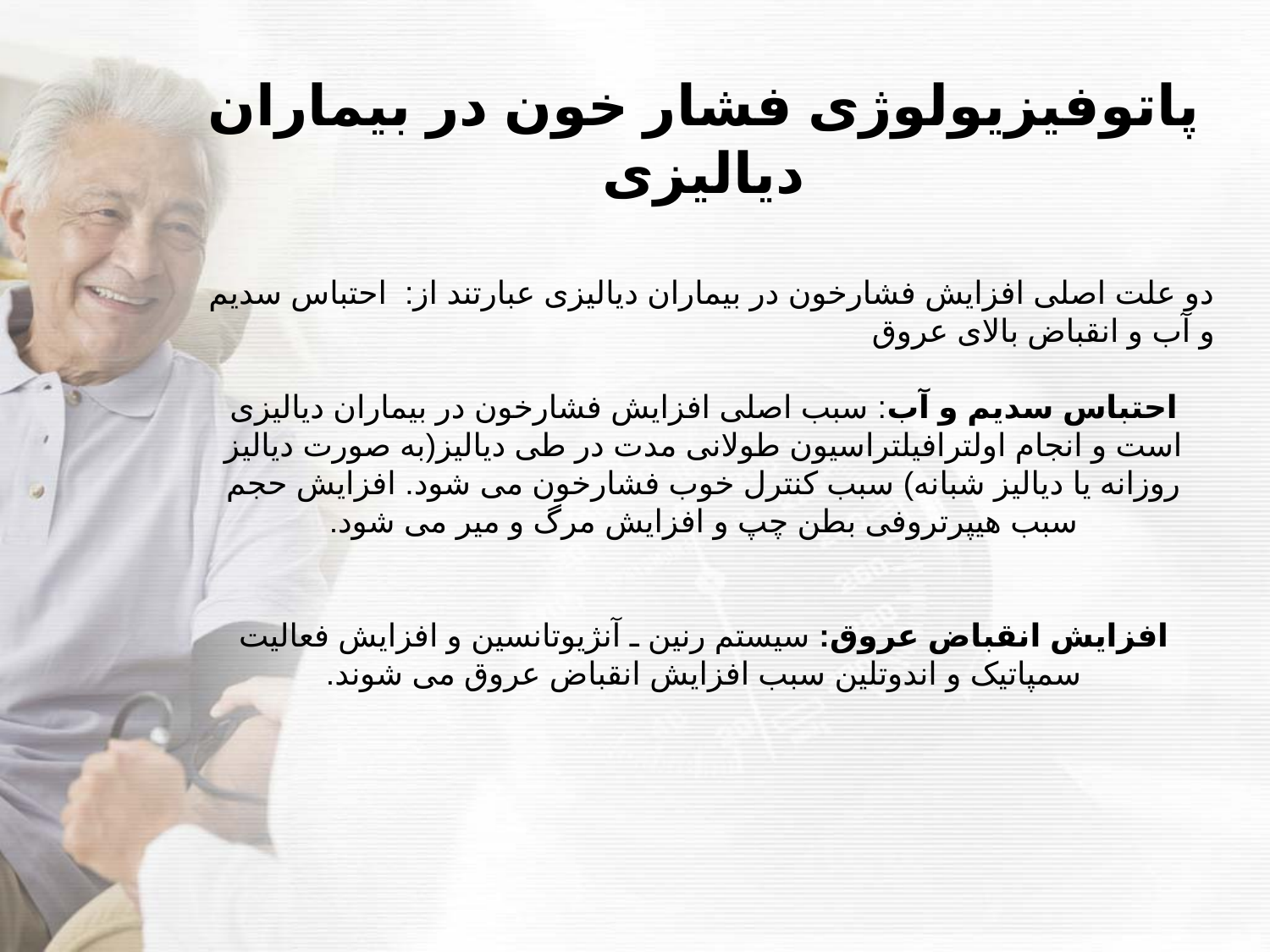

پاتوفیزیولوژی فشار خون در بیماران دیالیزی

دو علت اصلی افزایش فشارخون در بیماران دیالیزی عبارتند از:  احتباس سدیم و آب و انقباض بالای عروق

احتباس سدیم و آب: سبب اصلی افزایش فشارخون در بیماران دیالیزی است و انجام اولترافیلتراسیون طولانی مدت در طی دیالیز(به صورت دیالیز روزانه یا دیالیز شبانه) سبب کنترل خوب فشارخون می شود. افزایش حجم سبب هیپرتروفی بطن چپ و افزایش مرگ و میر می شود.

افزایش انقباض عروق: سیستم رنین ـ آنژیوتانسین و افزایش فعالیت سمپاتیک و اندوتلین سبب افزایش انقباض عروق می شوند.